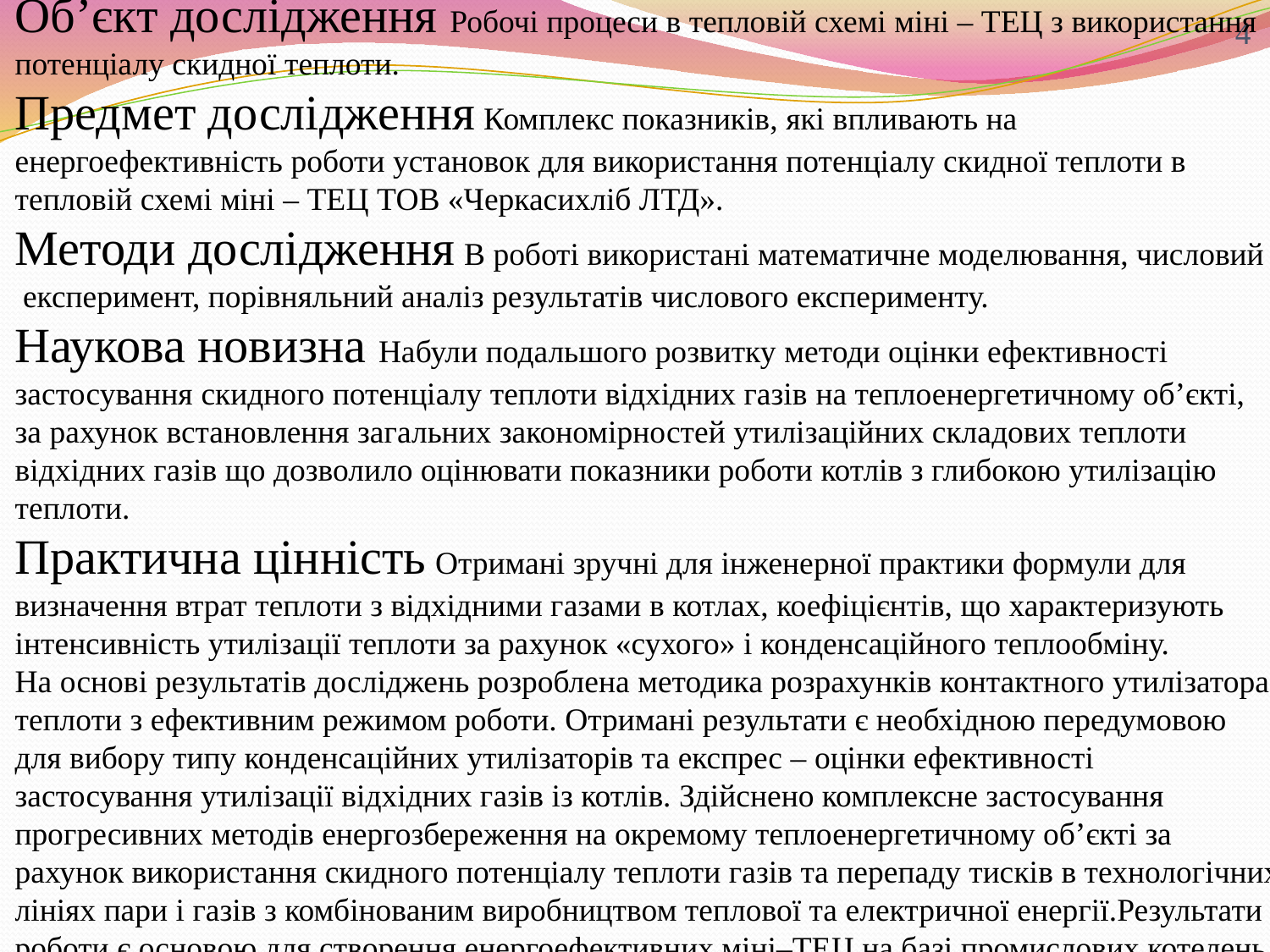

4
Об’єкт дослідження Робочі процеси в тепловій схемі міні – ТЕЦ з використання
потенціалу скидної теплоти.
Предмет дослідження Комплекс показників, які впливають на
енергоефективність роботи установок для використання потенціалу скидної теплоти в
тепловій схемі міні – ТЕЦ ТОВ «Черкасихліб ЛТД».
Методи дослідження В роботі використані математичне моделювання, числовий
 експеримент, порівняльний аналіз результатів числового експерименту.
Наукова новизна Набули подальшого розвитку методи оцінки ефективності
застосування скидного потенціалу теплоти відхідних газів на теплоенергетичному об’єкті,
за рахунок встановлення загальних закономірностей утилізаційних складових теплоти
відхідних газів що дозволило оцінювати показники роботи котлів з глибокою утилізацію
теплоти.
Практична цінність Отримані зручні для інженерної практики формули для
визначення втрат теплоти з відхідними газами в котлах, коефіцієнтів, що характеризують
інтенсивність утилізації теплоти за рахунок «сухого» і конденсаційного теплообміну.
На основі результатів досліджень розроблена методика розрахунків контактного утилізатора
теплоти з ефективним режимом роботи. Отримані результати є необхідною передумовою
для вибору типу конденсаційних утилізаторів та експрес – оцінки ефективності
застосування утилізації відхідних газів із котлів. Здійснено комплексне застосування
прогресивних методів енергозбереження на окремому теплоенергетичному об’єкті за
рахунок використання скидного потенціалу теплоти газів та перепаду тисків в технологічних
лініях пари і газів з комбінованим виробництвом теплової та електричної енергії.Результати
роботи є основою для створення енергоефективних міні–ТЕЦ на базі промислових котелень.